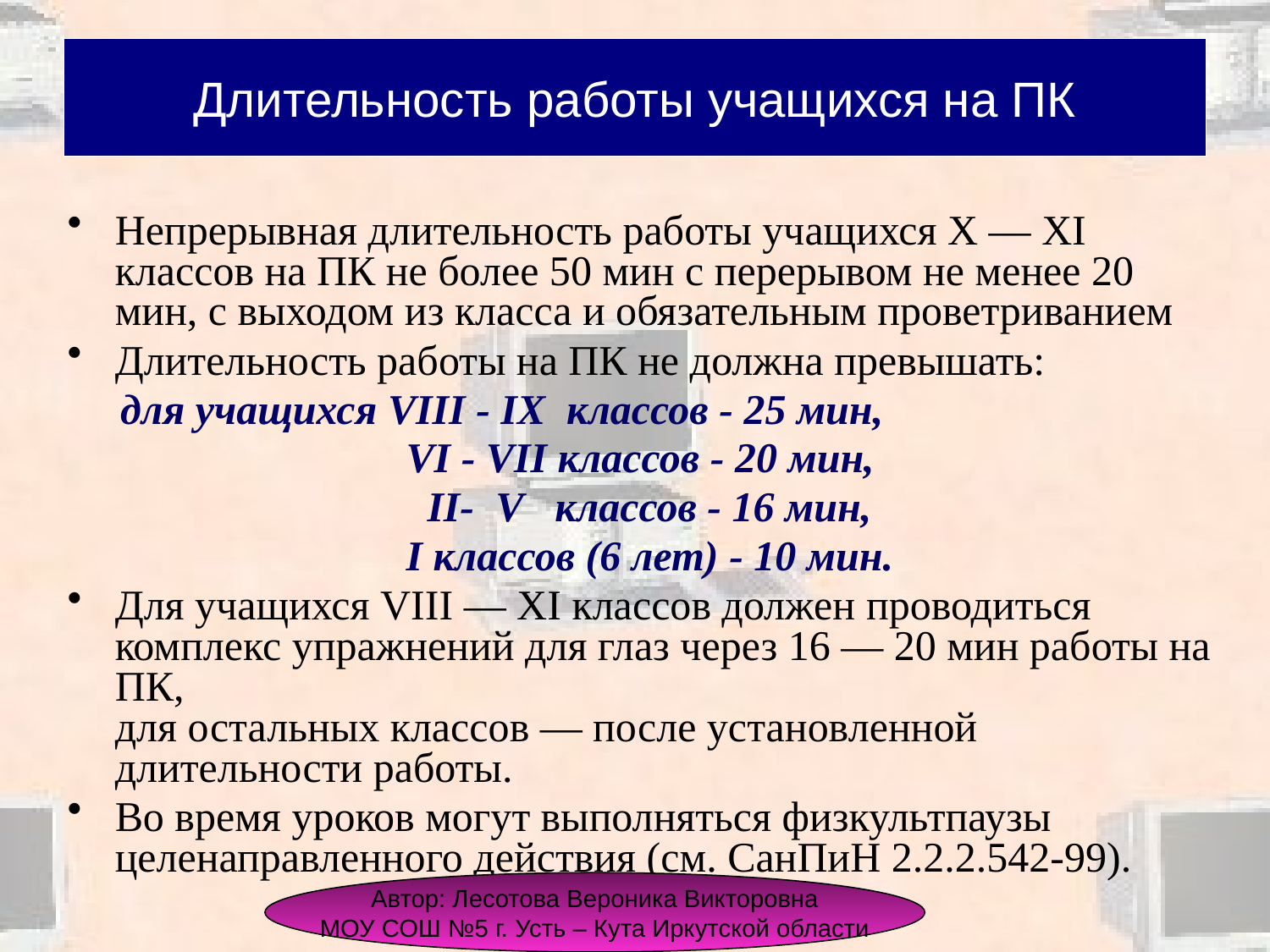

# Длительность работы учащихся на ПК
Непрерывная длительность работы учащихся Х — XI классов на ПК не более 50 мин с перерывом не менее 20 мин, с выходом из класса и обязательным проветриванием
Длительность работы на ПК не должна превышать:
     для учащихся VIII - IX  классов - 25 мин,
                                VI - VII классов - 20 мин,
                                  II-  V   классов - 16 мин,
                                I классов (6 лет) - 10 мин.
Для учащихся VIII — XI классов должен проводиться комплекс упражнений для глаз через 16 — 20 мин работы на ПК,
для остальных классов — после установленной длительности работы.
Во время уроков могут выполняться физкультпаузы целенаправленного действия (см. СанПиН 2.2.2.542-99).
Автор: Лесотова Вероника Викторовна
МОУ СОШ №5 г. Усть – Кута Иркутской области